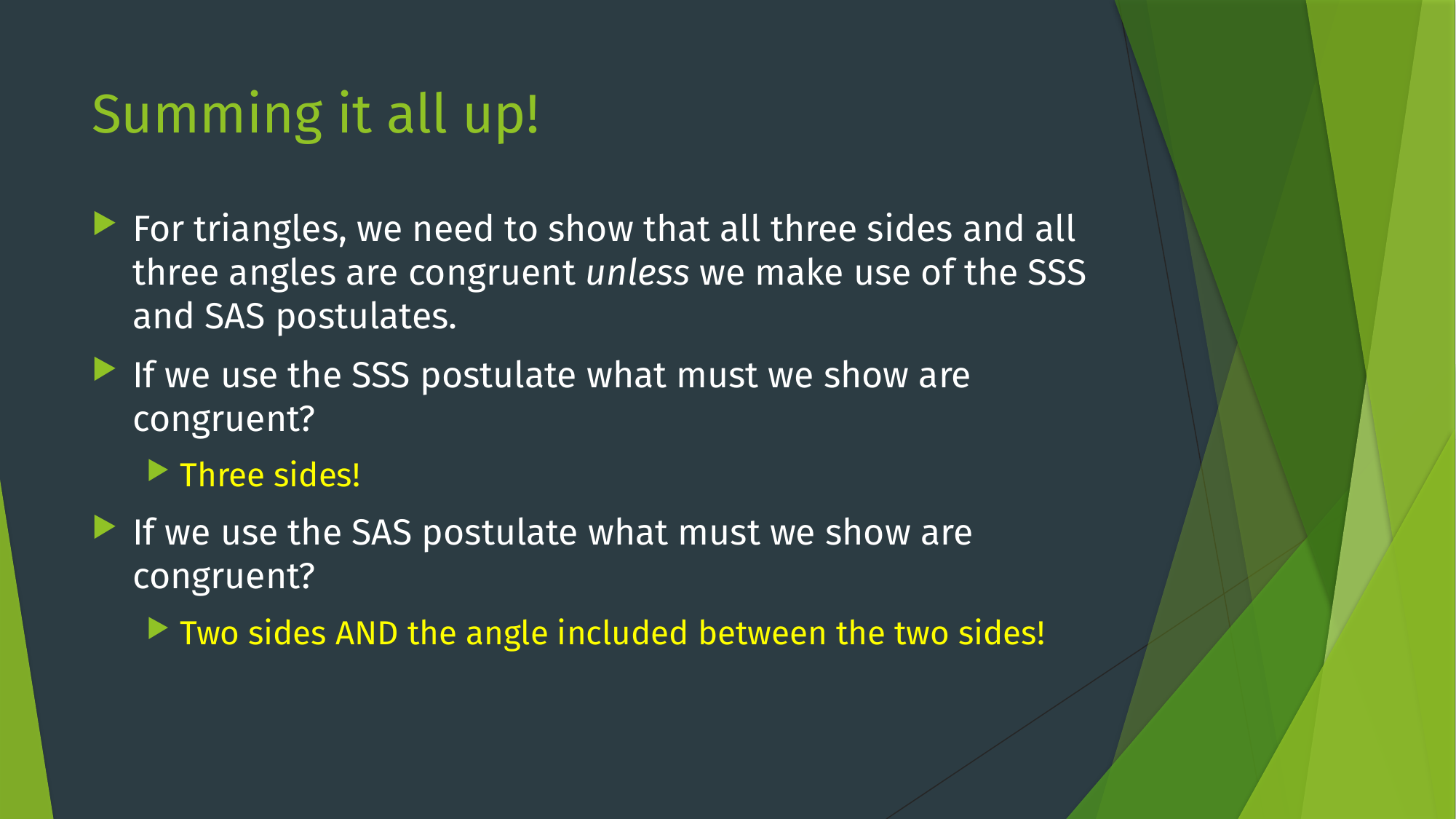

# Summing it all up!
For triangles, we need to show that all three sides and all three angles are congruent unless we make use of the SSS and SAS postulates.
If we use the SSS postulate what must we show are congruent?
Three sides!
If we use the SAS postulate what must we show are congruent?
Two sides AND the angle included between the two sides!